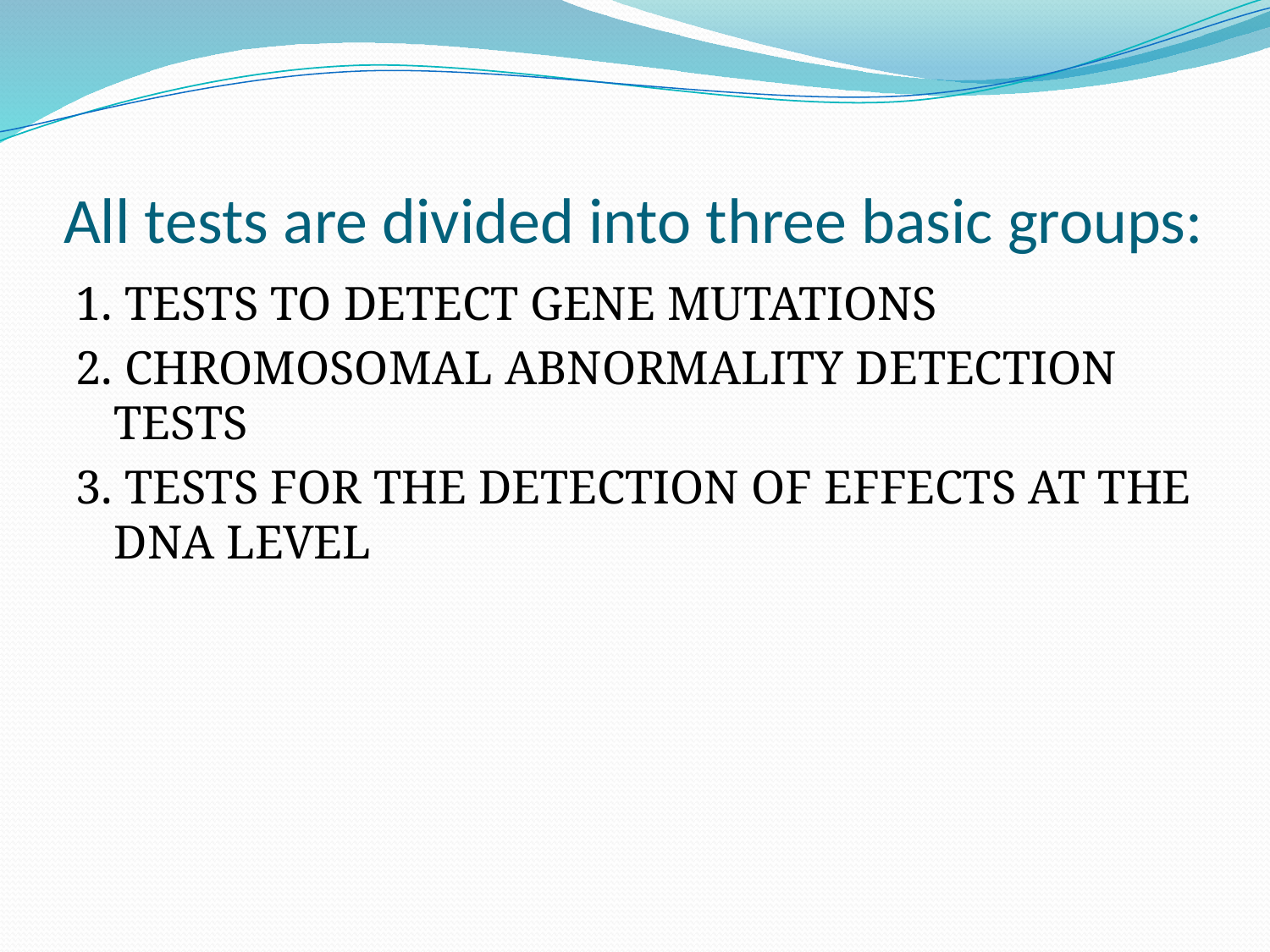

# All tests are divided into three basic groups:
1. TESTS TO DETECT GENE MUTATIONS
2. CHROMOSOMAL ABNORMALITY DETECTION TESTS
3. TESTS FOR THE DETECTION OF EFFECTS AT THE DNA LEVEL